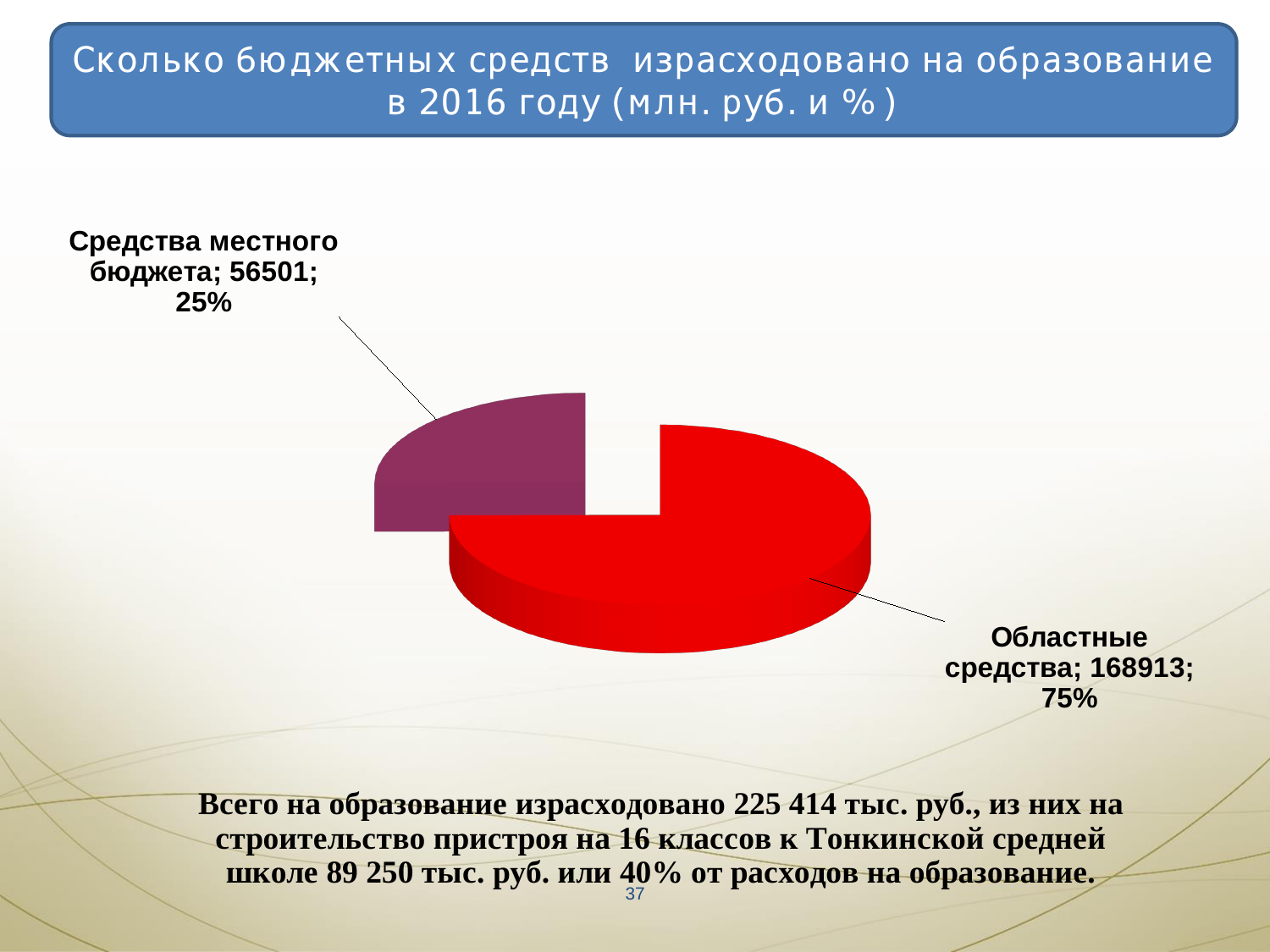

Сколько бюджетных средств  израсходовано на образование в 2016 году (млн. руб. и %)

[unsupported chart]

37